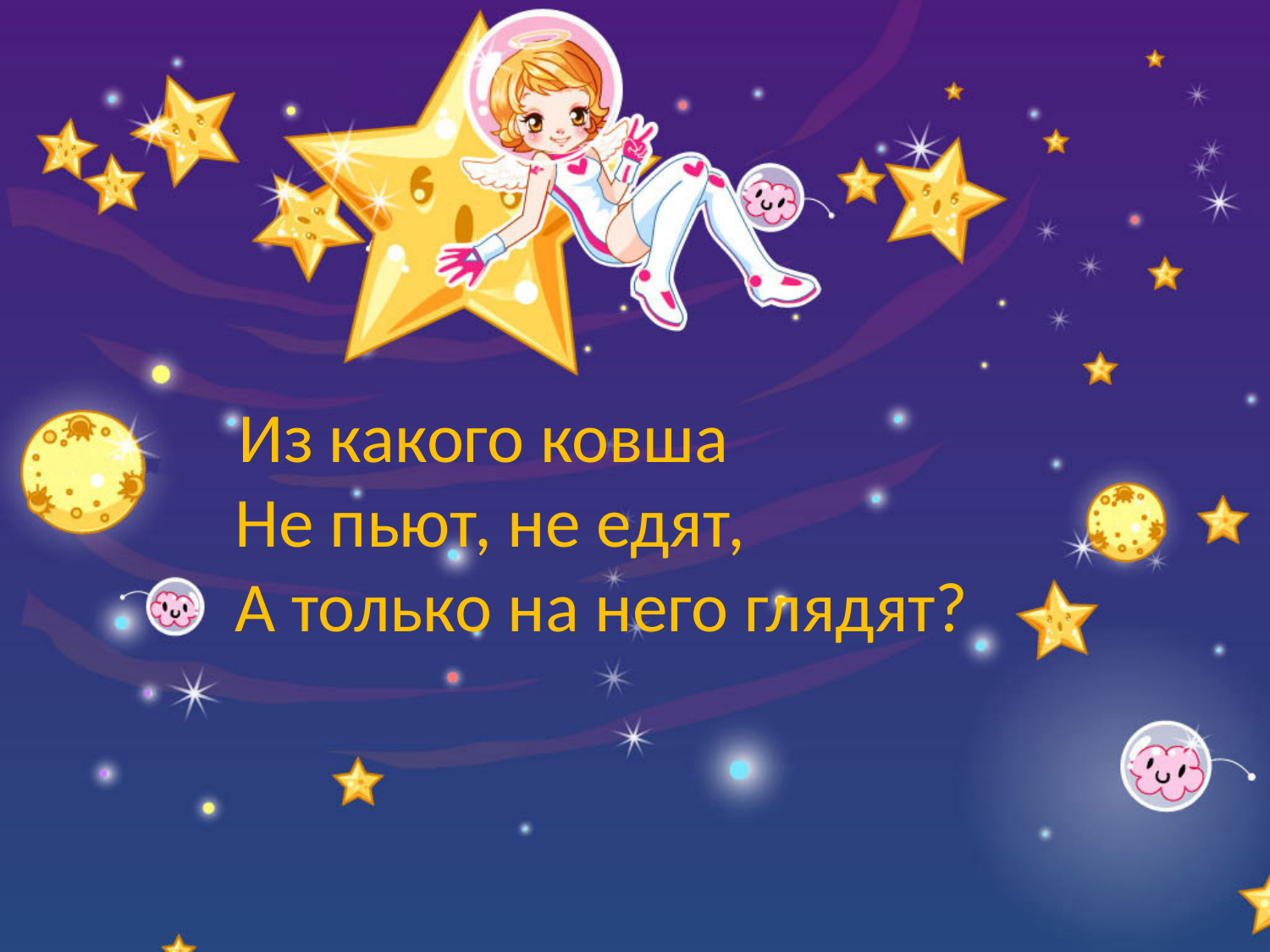

#
    Из какого ковша
Не пьют, не едят,
А только на него глядят?